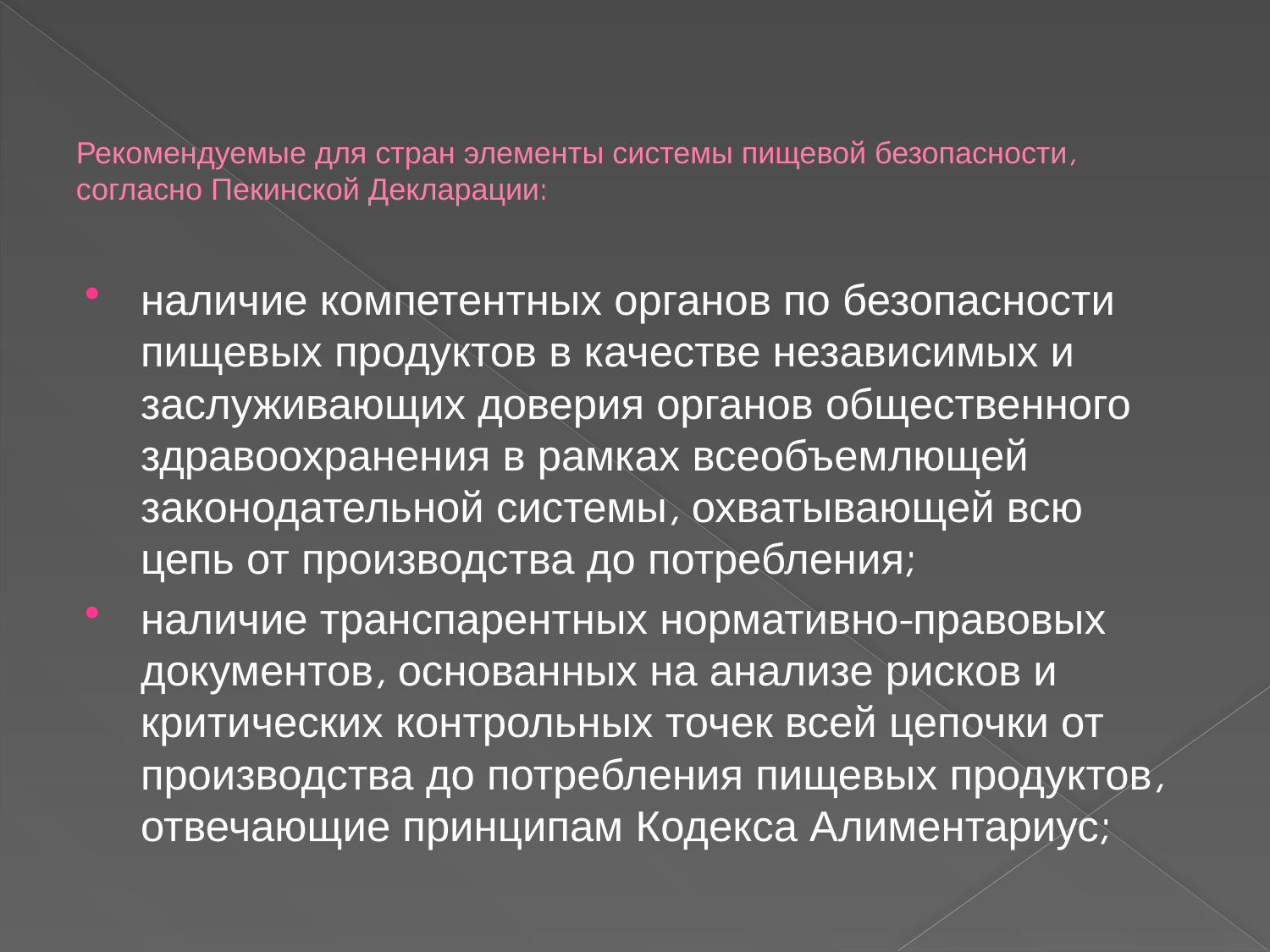

# Рекомендуемые для стран элементы системы пищевой безопасности, согласно Пекинской Декларации:
наличие компетентных органов по безопасности пищевых продуктов в качестве независимых и заслуживающих доверия органов общественного здравоохранения в рамках всеобъемлющей законодательной системы, охватывающей всю цепь от производства до потребления;
наличие транспарентных нормативно-правовых документов, основанных на анализе рисков и критических контрольных точек всей цепочки от производства до потребления пищевых продуктов, отвечающие принципам Кодекса Алиментариус;